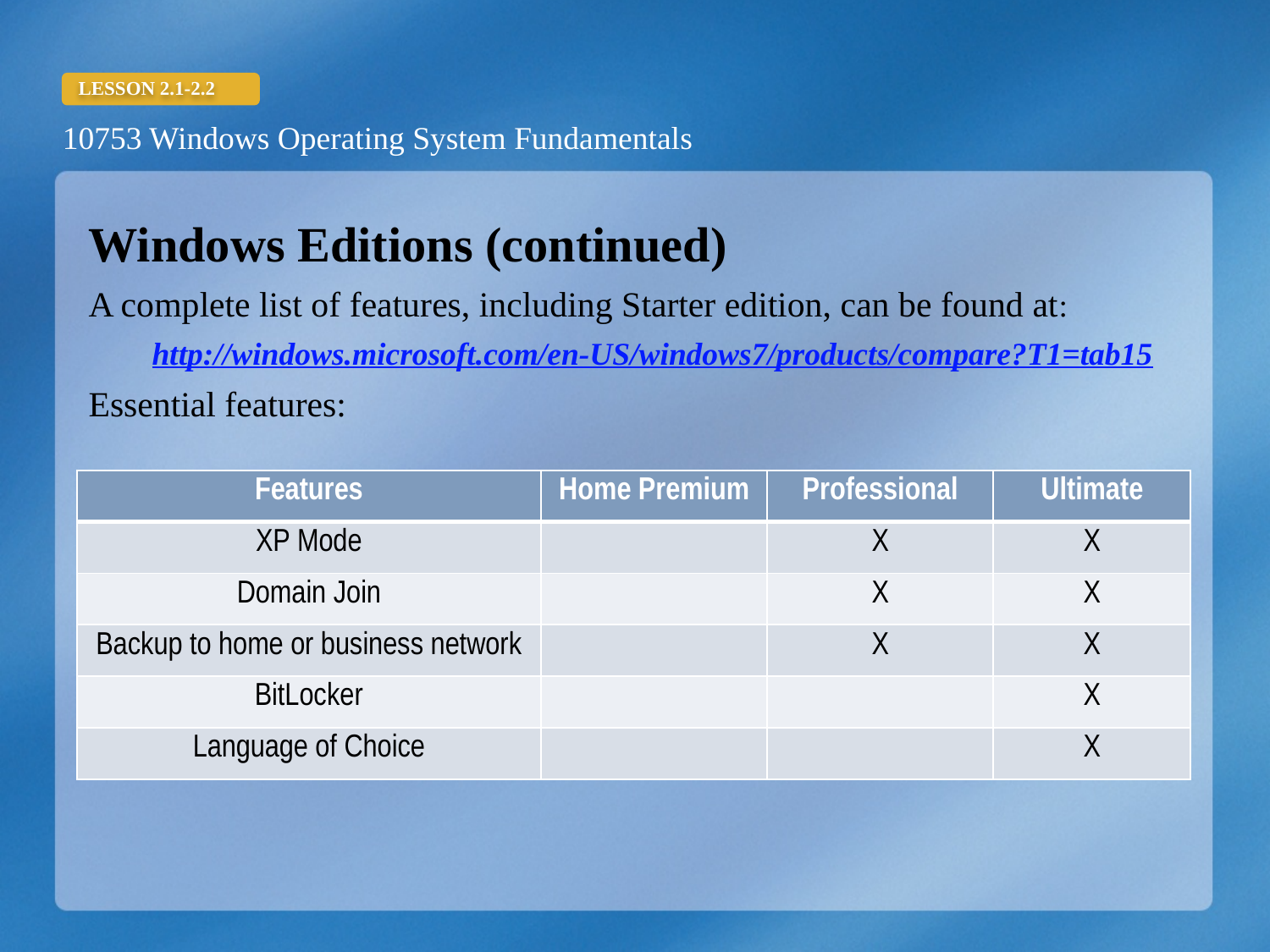

Windows Editions (continued)
A complete list of features, including Starter edition, can be found at:
http://windows.microsoft.com/en-US/windows7/products/compare?T1=tab15
Essential features:

| Features | Home Premium | Professional | Ultimate |
| --- | --- | --- | --- |
| XP Mode |  | X | X |
| Domain Join |  | X | X |
| Backup to home or business network |  | X | X |
| BitLocker |  |  | X |
| Language of Choice |  |  | X |